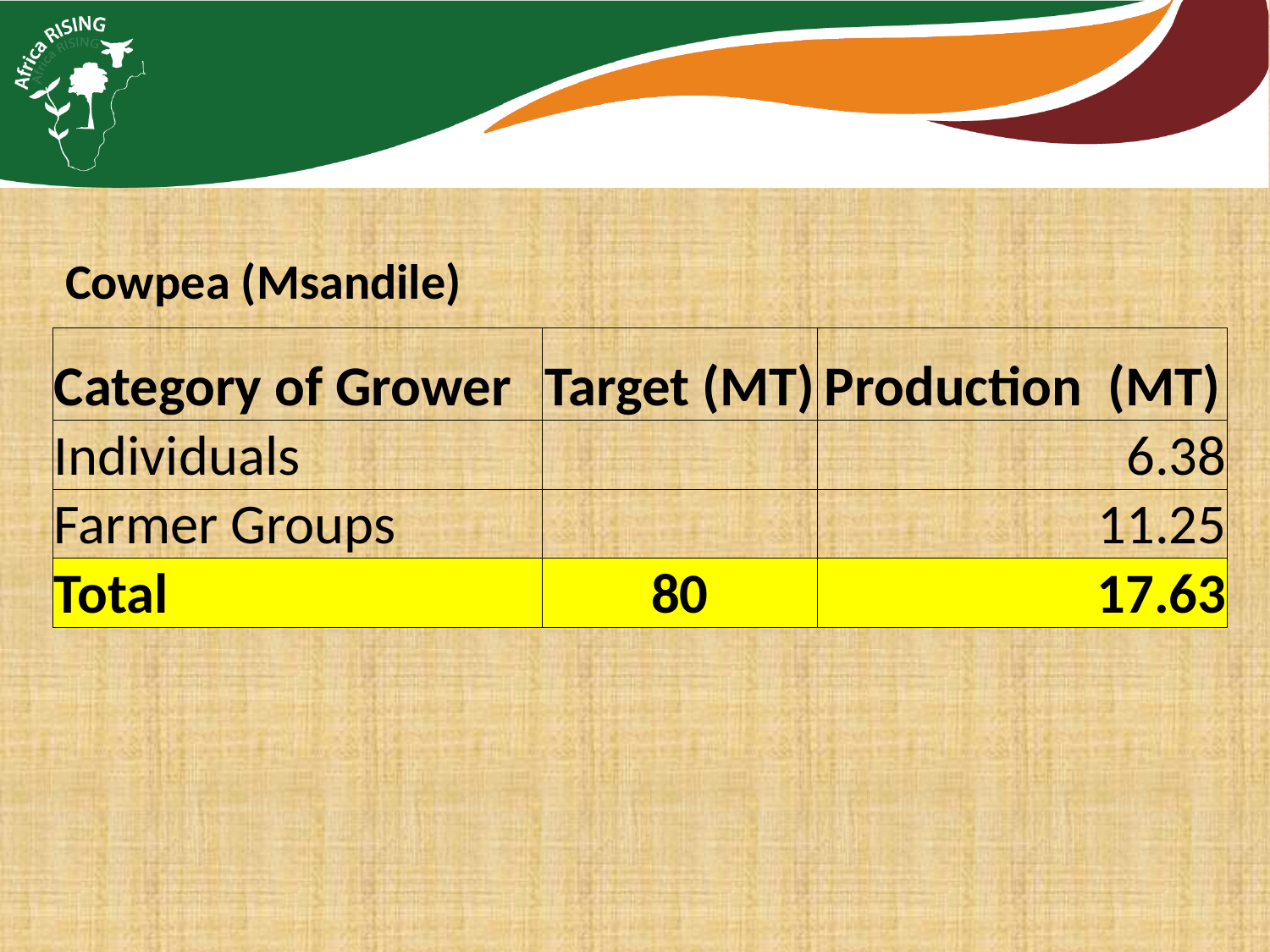

Cowpea (Msandile)
| Category of Grower | Target (MT) | Production (MT) |
| --- | --- | --- |
| Individuals |  | 6.38 |
| Farmer Groups |  | 11.25 |
| Total | 80 | 17.63 |